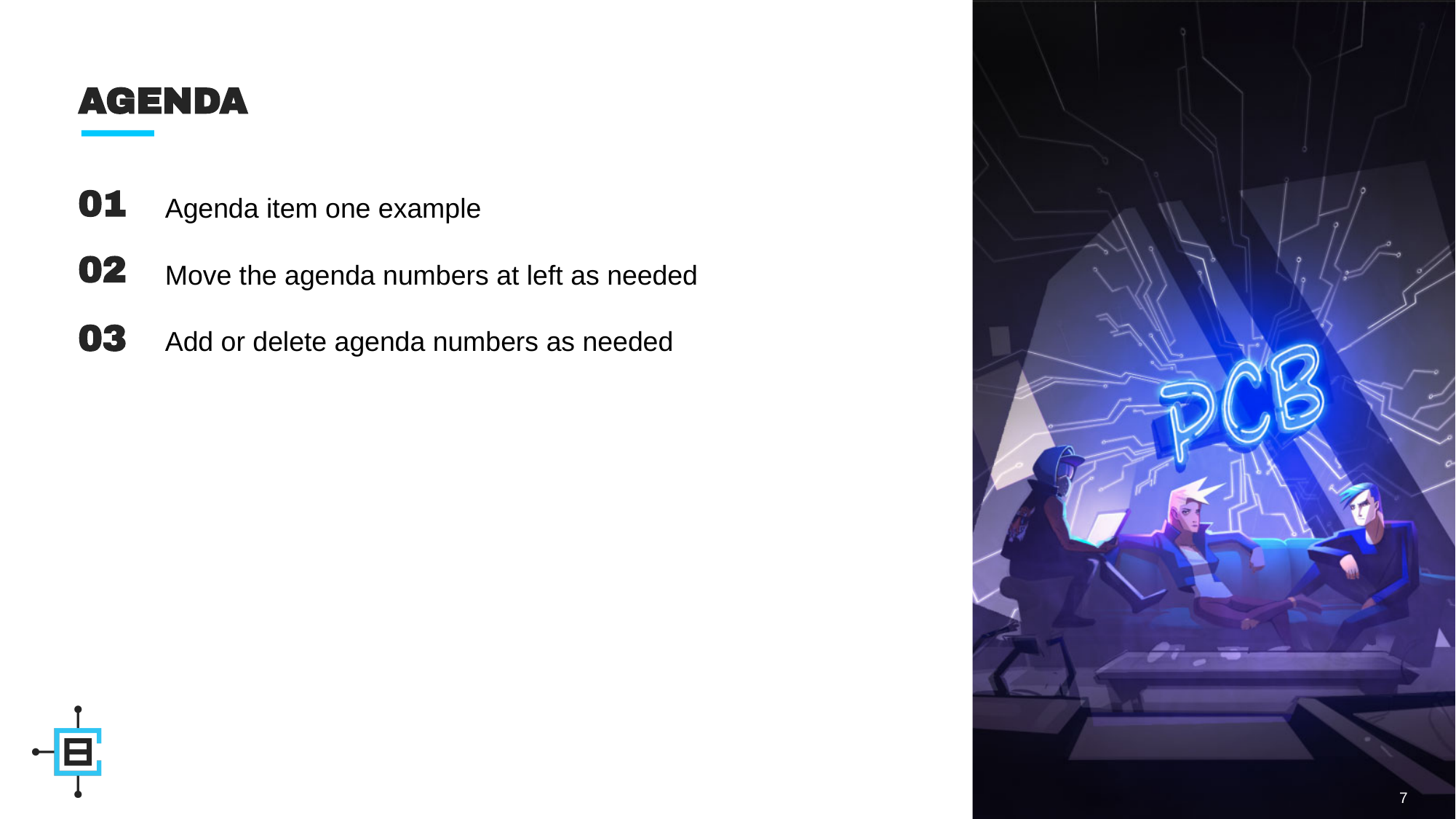

AGENDA

01
Agenda item one example
Move the agenda numbers at left as needed
Add or delete agenda numbers as needed
02
03
7